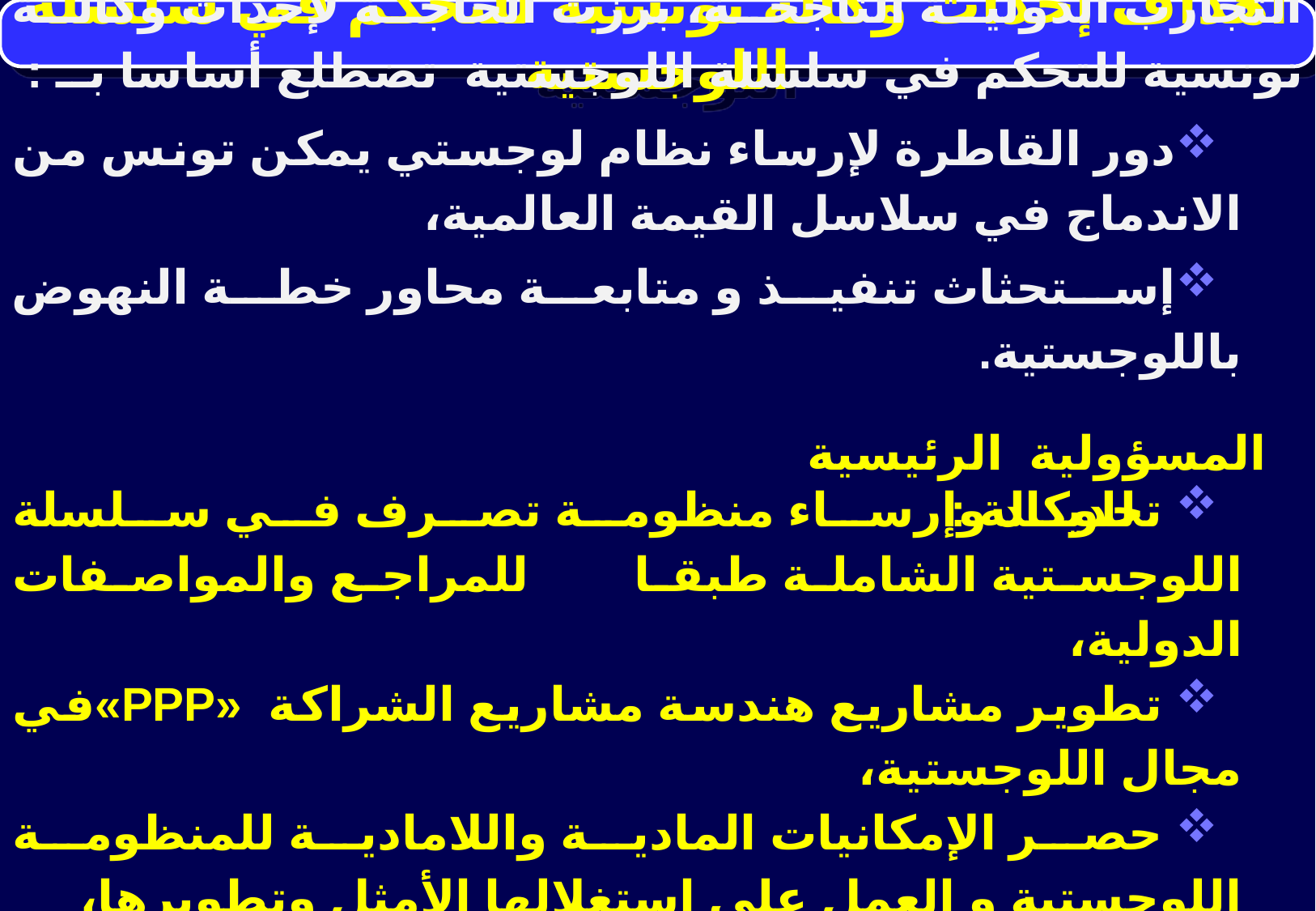

أهداف إحداث وكالة تونسية للتحكم في سلسلة اللوجستية

لتجسيم خطة النهوض باللوجستية وبالإستئناس ببعض التجارب الدولية الناجحة، برزت الحاجة لإحداث وكالة تونسية للتحكم في سلسلة اللوجستية  تضطلع أساسا بــ :

دور القاطرة لإرساء نظام لوجستي يمكن تونس من الاندماج في سلاسل القيمة العالمية،

إستحثاث تنفيذ و متابعة محاور خطة النهوض باللوجستية.

 تحديد وإرساء منظومة تصرف في سلسلة اللوجستية الشاملة طبقا        للمراجع والمواصفات الدولية،
 تطوير مشاريع هندسة مشاريع الشراكة  «PPP»في مجال اللوجستية،
 حصر الإمكانيات المادية واللامادية للمنظومة اللوجستية و العمل على إستغلالها الأمثل وتطويرها،
 مسايرة التطورات التكنولوجية و إرساء اليقظة في مجال اللوجستية.

المسؤولية  الرئيسية للوكالة :